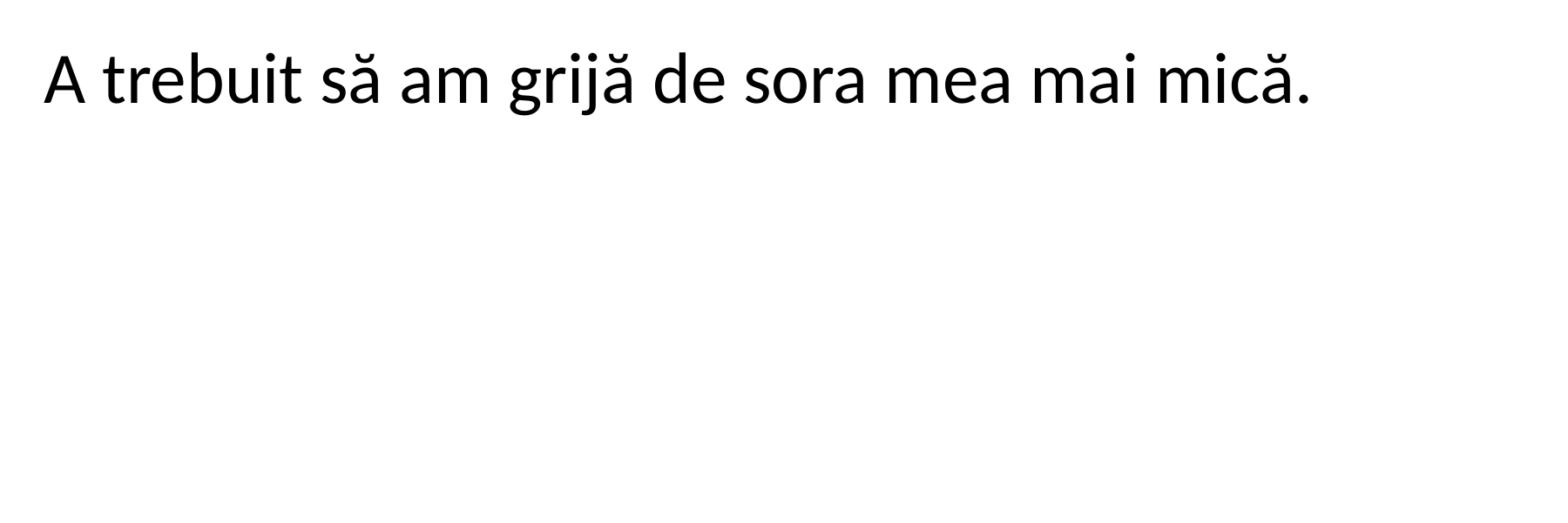

A trebuit să am grijă de sora mea mai mică.